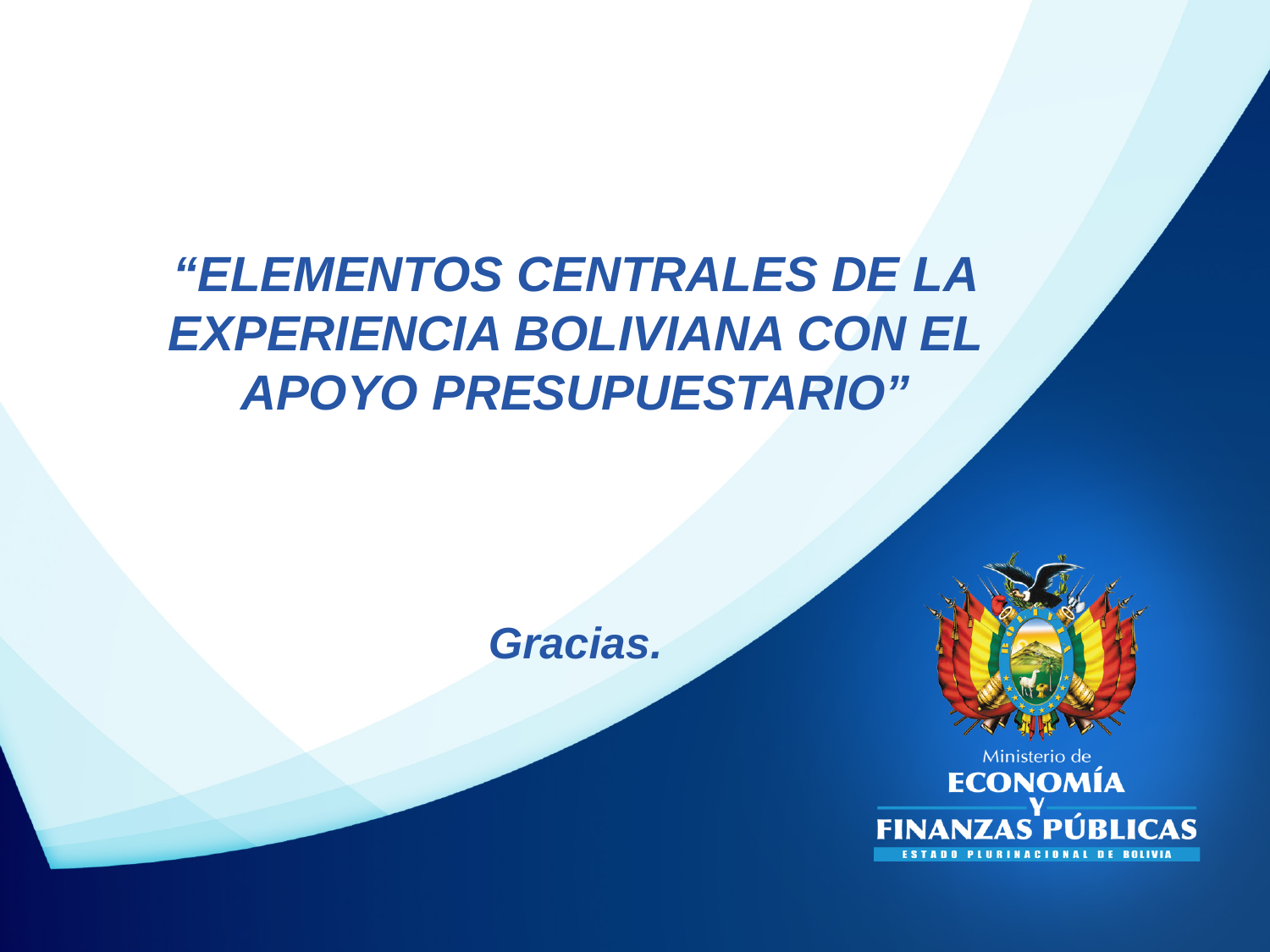

“ELEMENTOS CENTRALES DE LA EXPERIENCIA BOLIVIANA CON EL APOYO PRESUPUESTARIO”

Gracias.